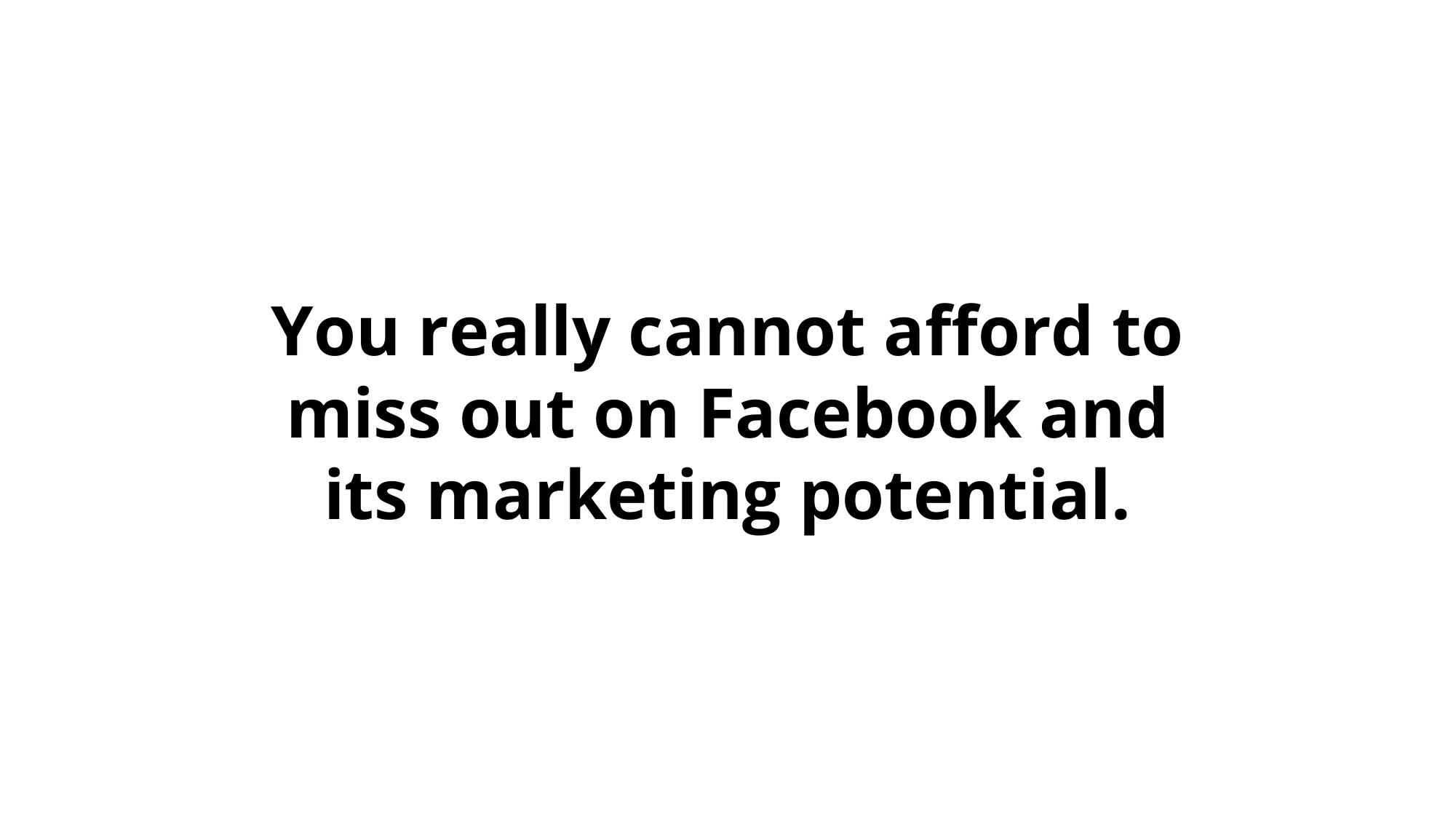

You really cannot afford to miss out on Facebook and its marketing potential.